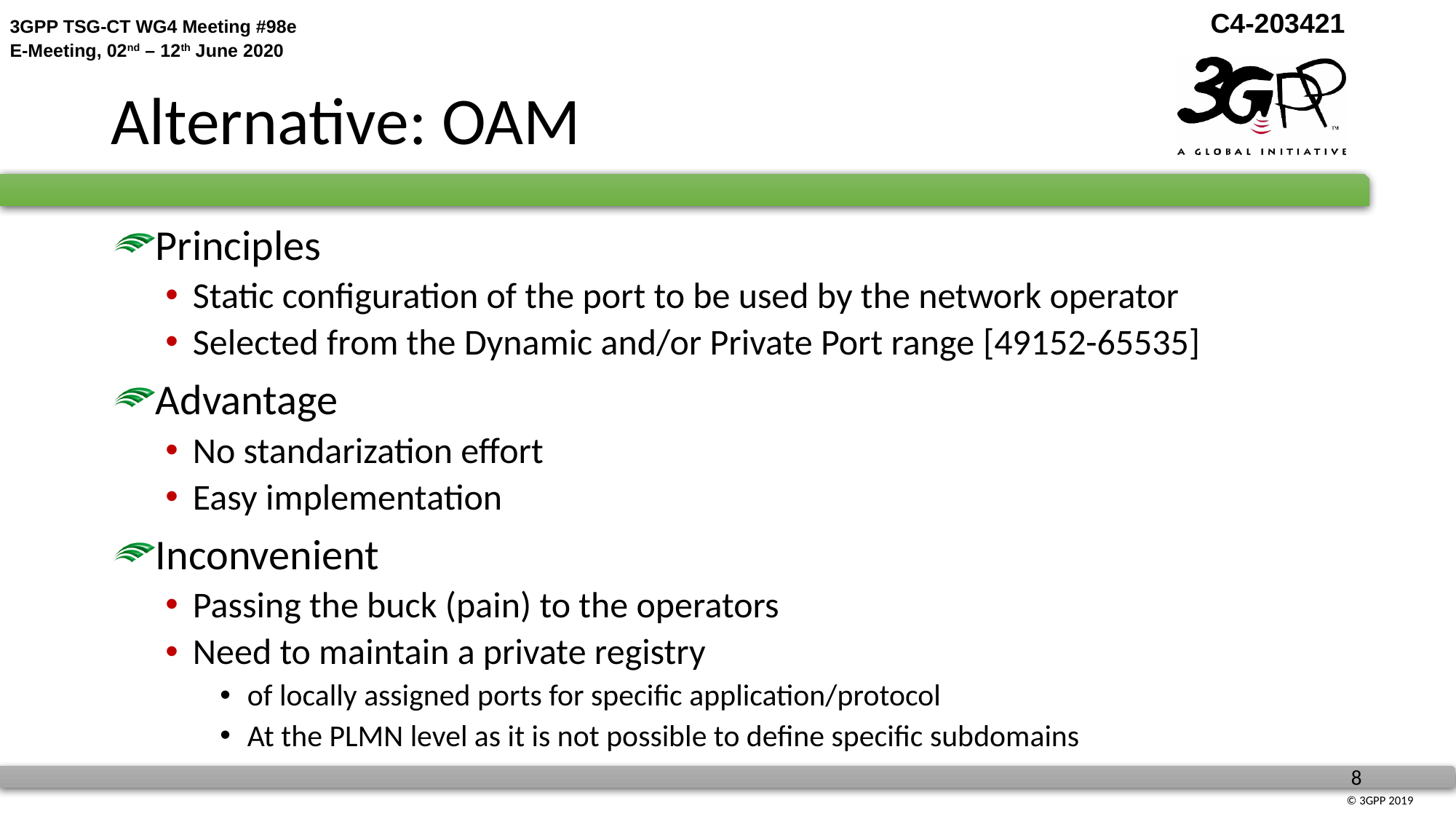

# Alternative: OAM
Principles
Static configuration of the port to be used by the network operator
Selected from the Dynamic and/or Private Port range [49152-65535]
Advantage
No standarization effort
Easy implementation
Inconvenient
Passing the buck (pain) to the operators
Need to maintain a private registry
of locally assigned ports for specific application/protocol
At the PLMN level as it is not possible to define specific subdomains